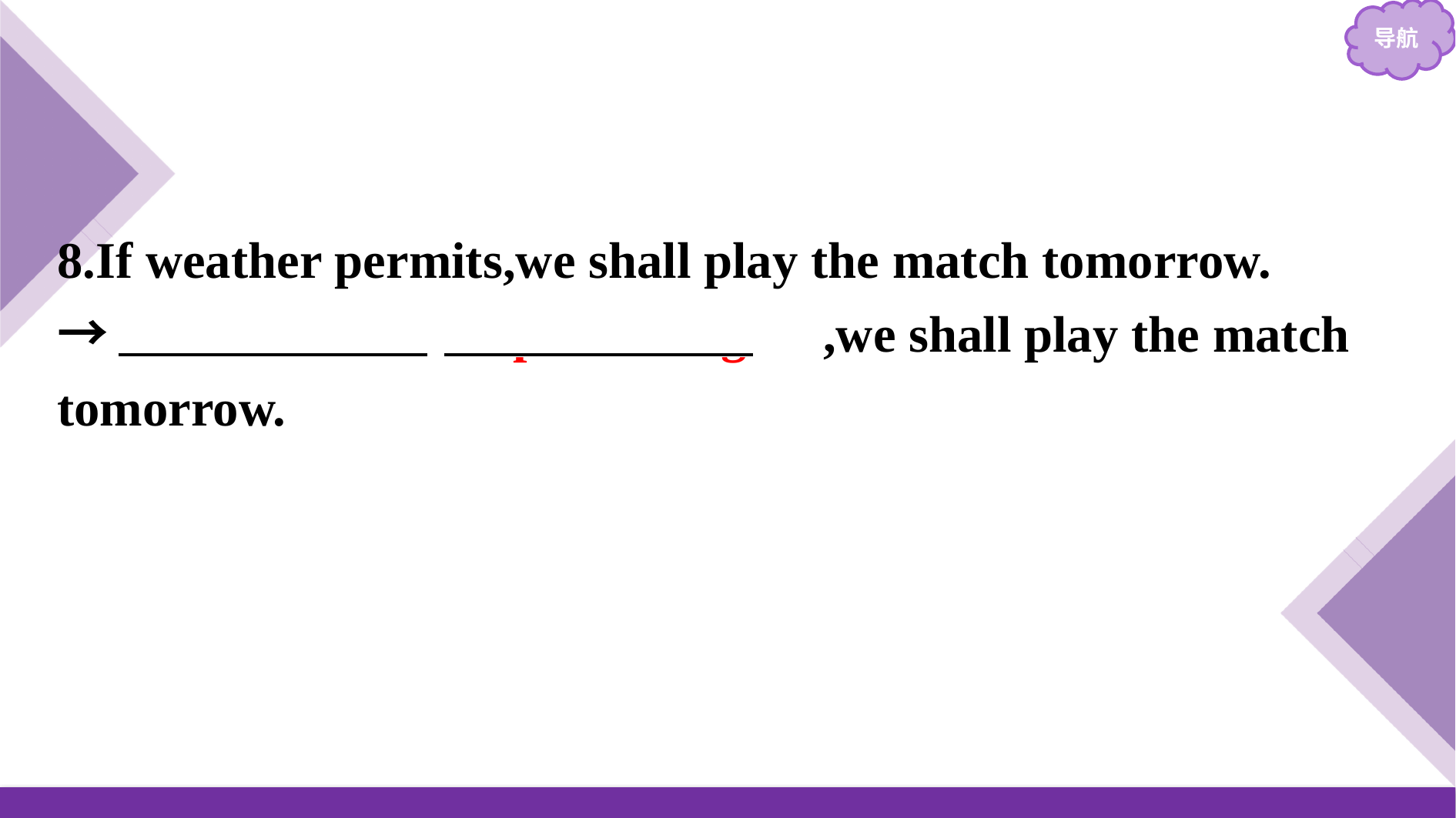

8.If weather permits,we shall play the match tomorrow.
→　Weather　 　permitting　,we shall play the match tomorrow.